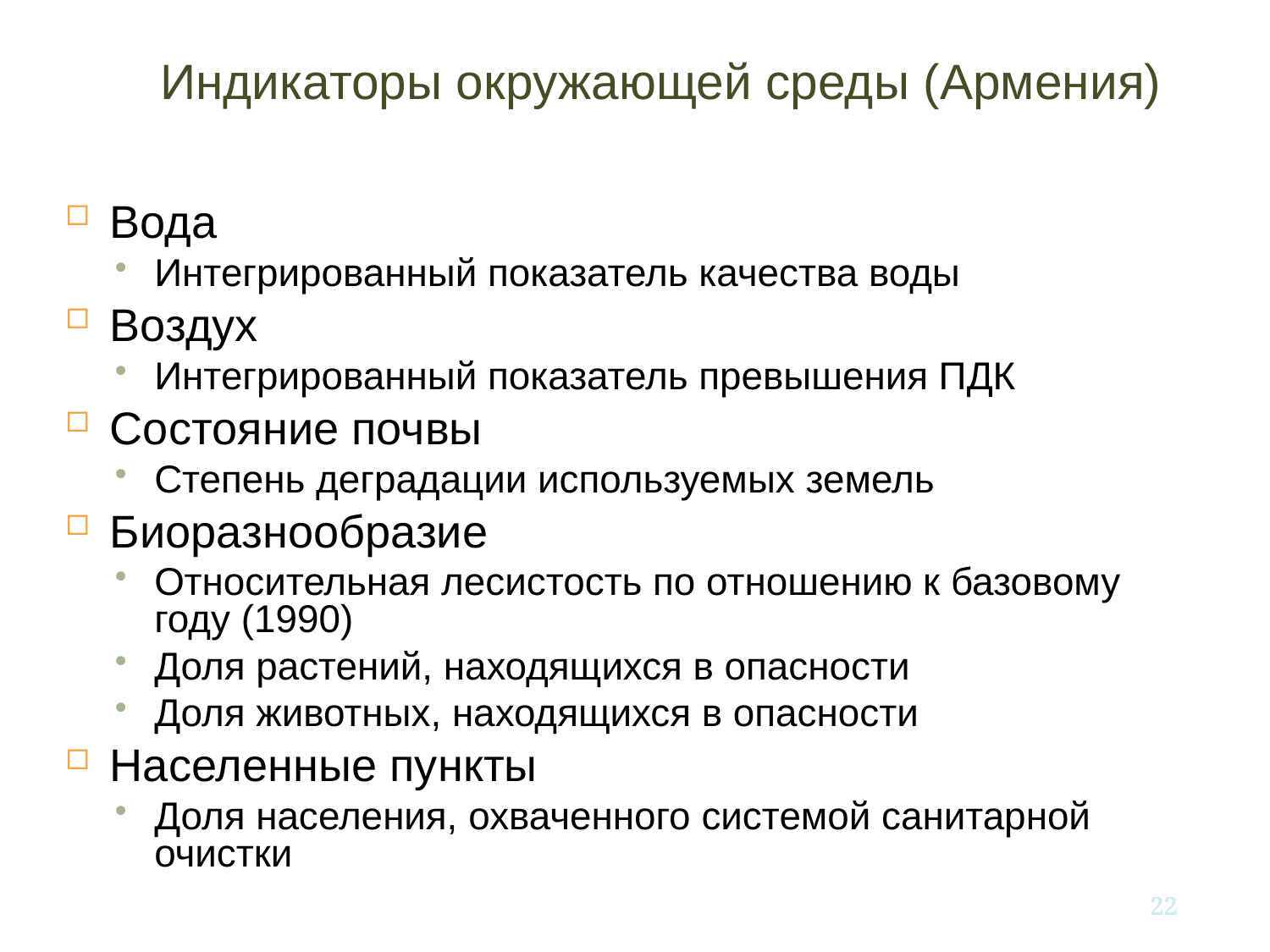

Индикаторы окружающей среды (Армения)
Вода
Интегрированный показатель качества воды
Воздух
Интегрированный показатель превышения ПДК
Состояние почвы
Степень деградации используемых земель
Биоразнообразие
Относительная лесистость по отношению к базовому году (1990)
Доля растений, находящихся в опасности
Доля животных, находящихся в опасности
Населенные пункты
Доля населения, охваченного системой санитарной очистки
22